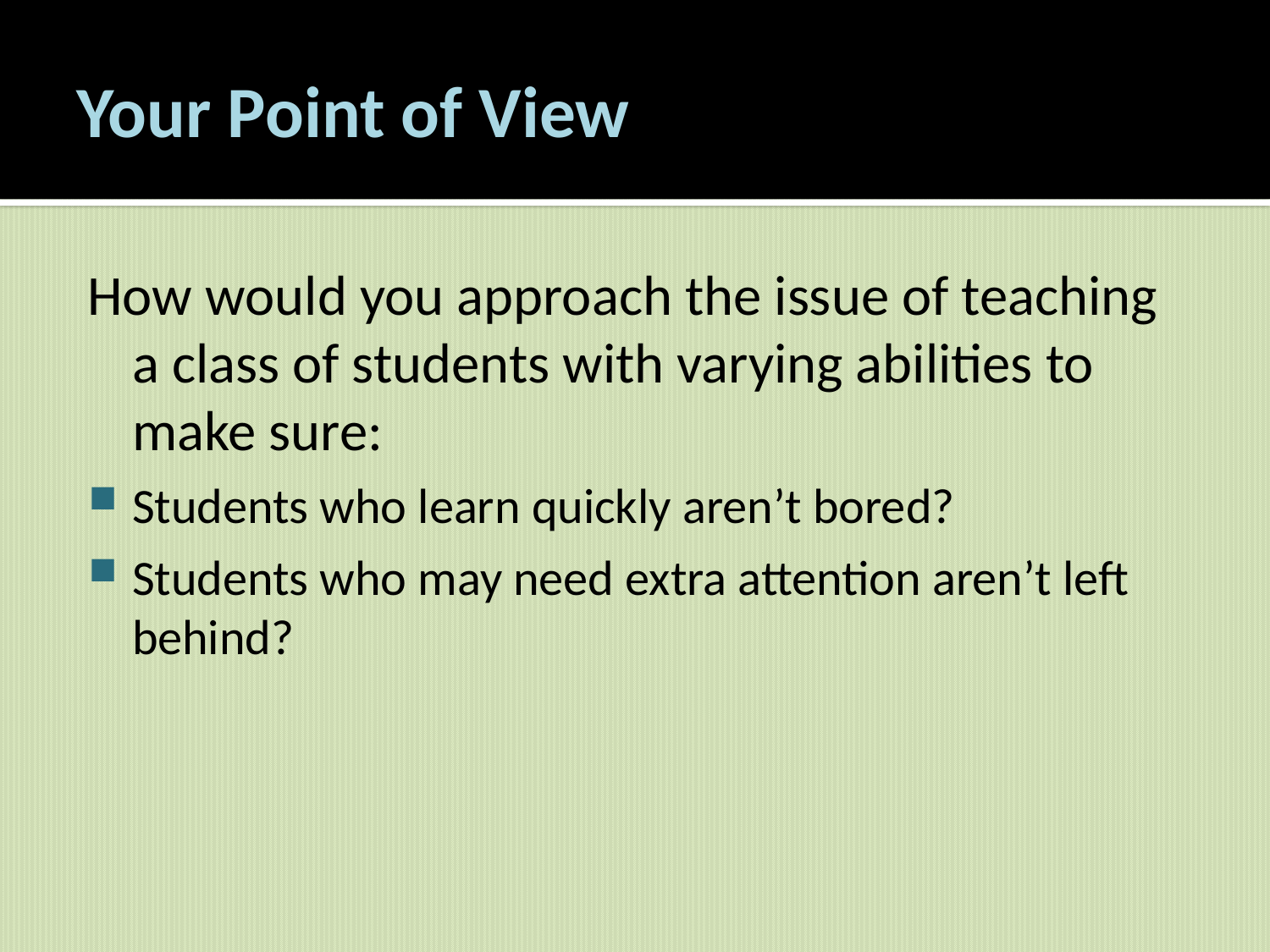

# Your Point of View
How would you approach the issue of teaching a class of students with varying abilities to make sure:
Students who learn quickly aren’t bored?
Students who may need extra attention aren’t left behind?